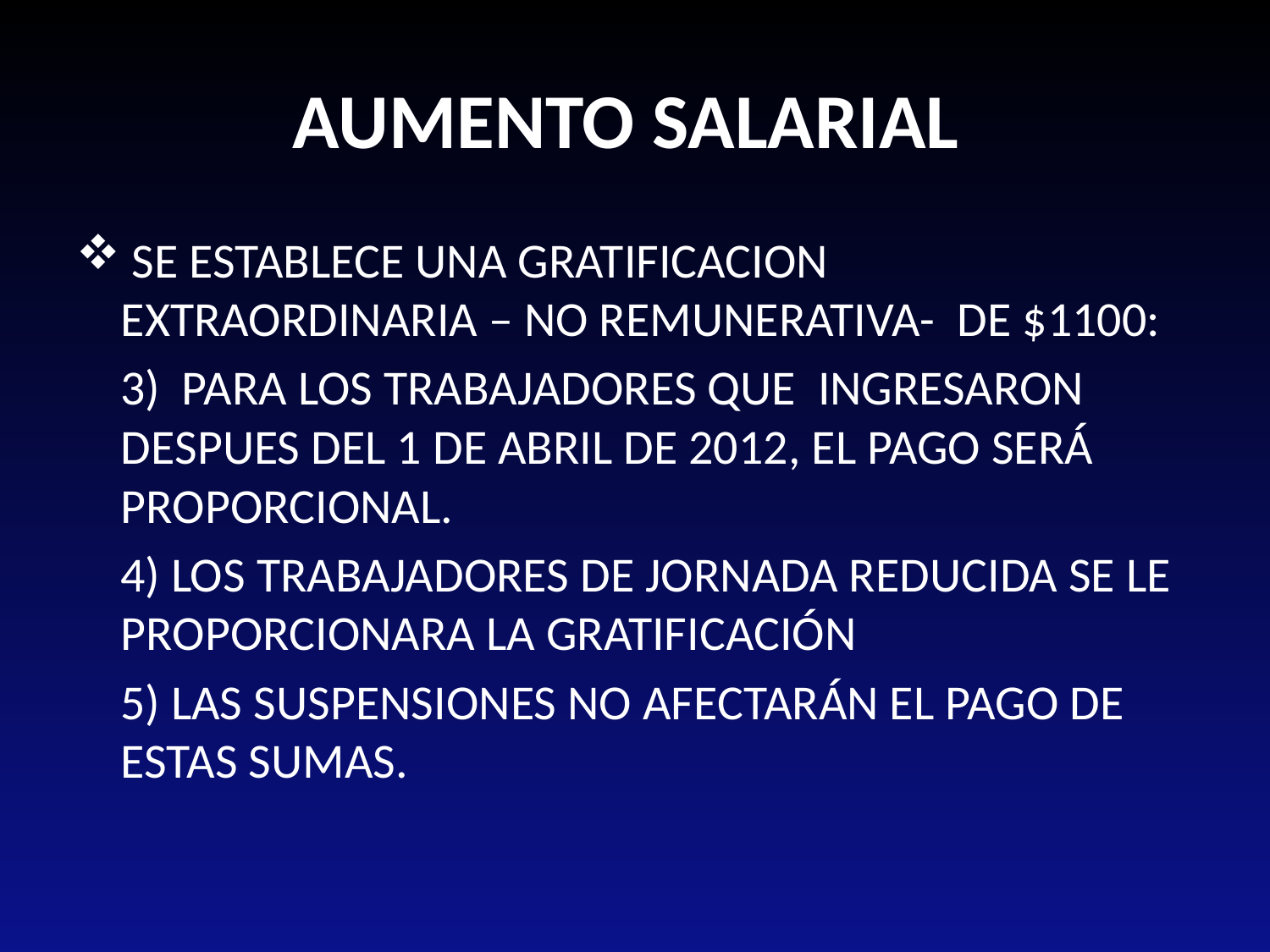

# AUMENTO SALARIAL
 SE ESTABLECE UNA GRATIFICACION EXTRAORDINARIA – NO REMUNERATIVA-  DE $1100:
    3)  PARA LOS TRABAJADORES QUE  INGRESARON DESPUES DEL 1 DE ABRIL DE 2012, EL PAGO SERÁ PROPORCIONAL.
    4) LOS TRABAJADORES DE JORNADA REDUCIDA SE LE PROPORCIONARA LA GRATIFICACIÓN
    5) LAS SUSPENSIONES NO AFECTARÁN EL PAGO DE ESTAS SUMAS.